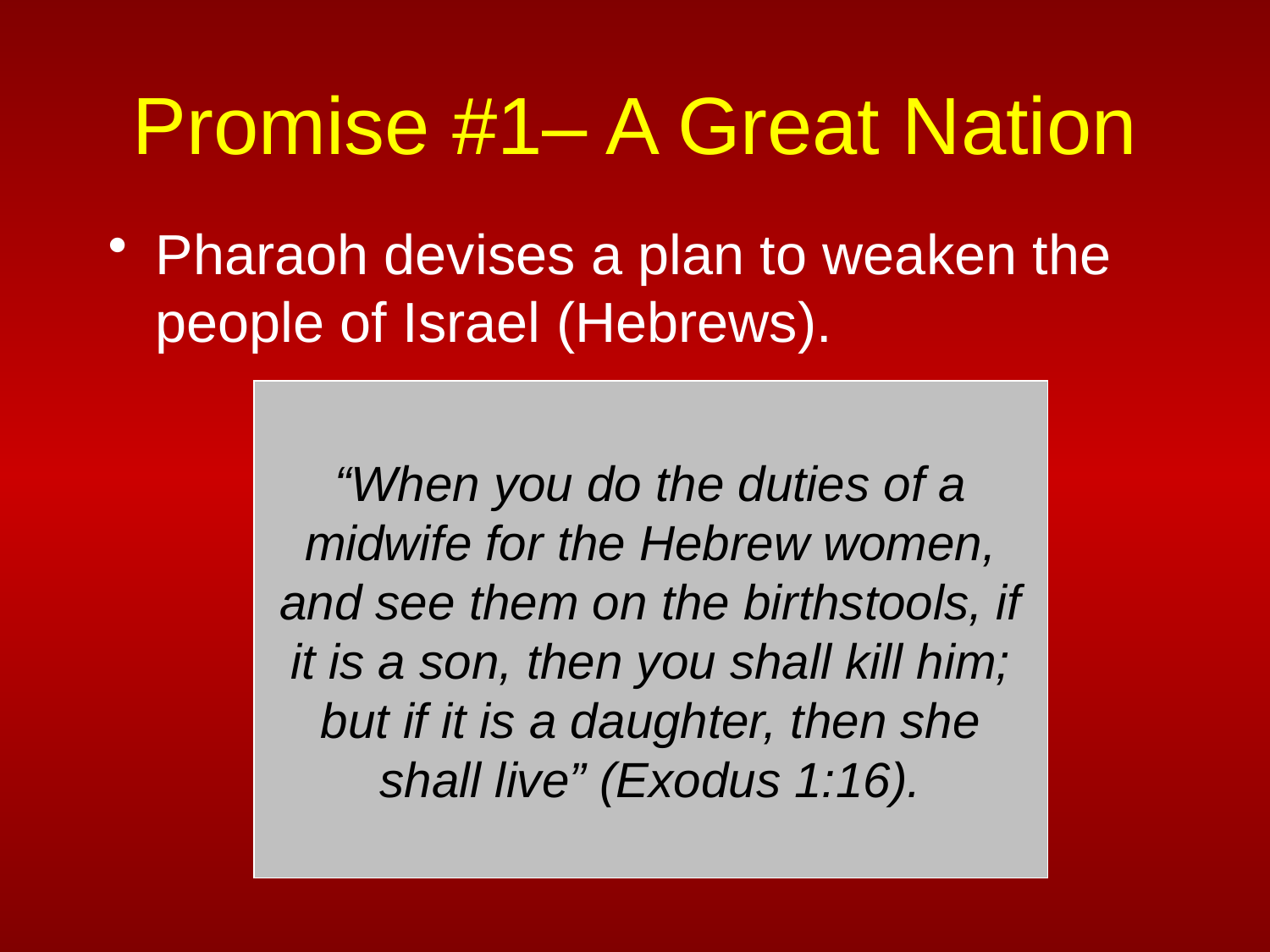

# Promise #1– A Great Nation
Pharaoh devises a plan to weaken the people of Israel (Hebrews).
“When you do the duties of a midwife for the Hebrew women, and see them on the birthstools, if it is a son, then you shall kill him; but if it is a daughter, then she shall live” (Exodus 1:16).